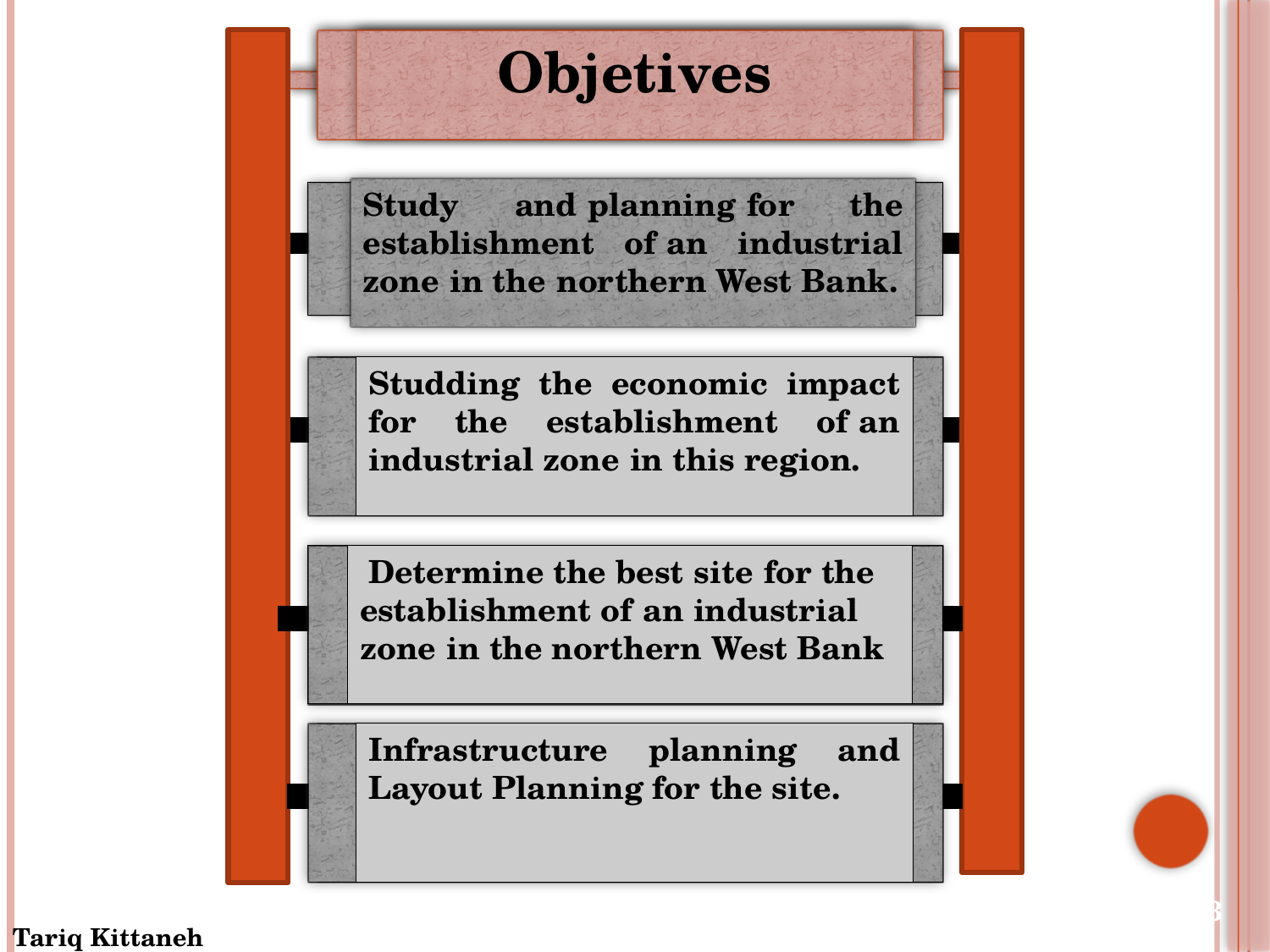

Objetives

Study and planning for the establishment of an industrial zone in the northern West Bank.

Studding the economic impact for the establishment of an industrial zone in this region.

 Determine the best site for the establishment of an industrial zone in the northern West Bank

Infrastructure planning and Layout Planning for the site.

3
Tariq Kittaneh